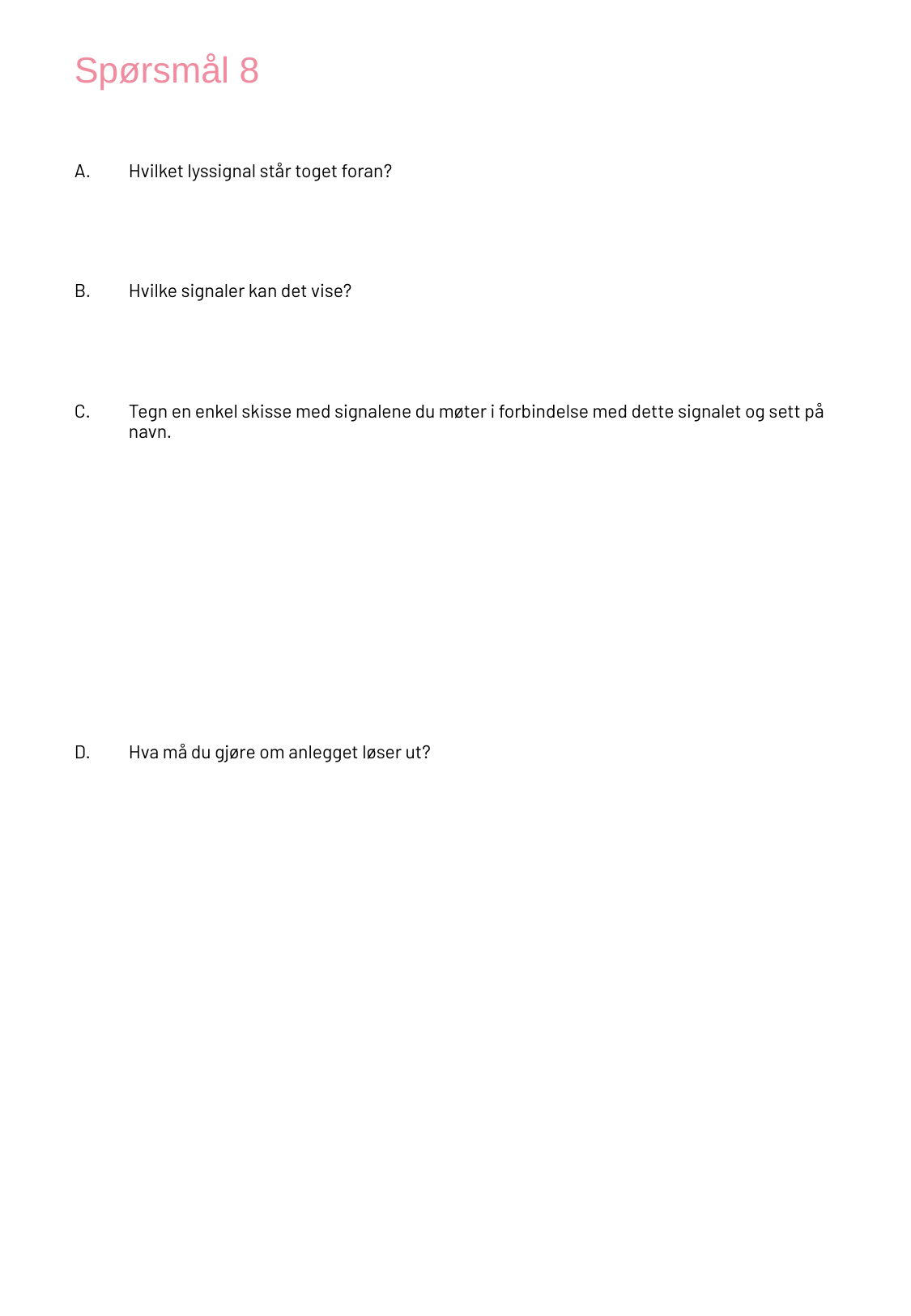

Spørsmål 8
Hvilket lyssignal står toget foran?

Hvilke signaler kan det vise?

Tegn en enkel skisse med signalene du møter i forbindelse med dette signalet og sett på navn.

Hva må du gjøre om anlegget løser ut?